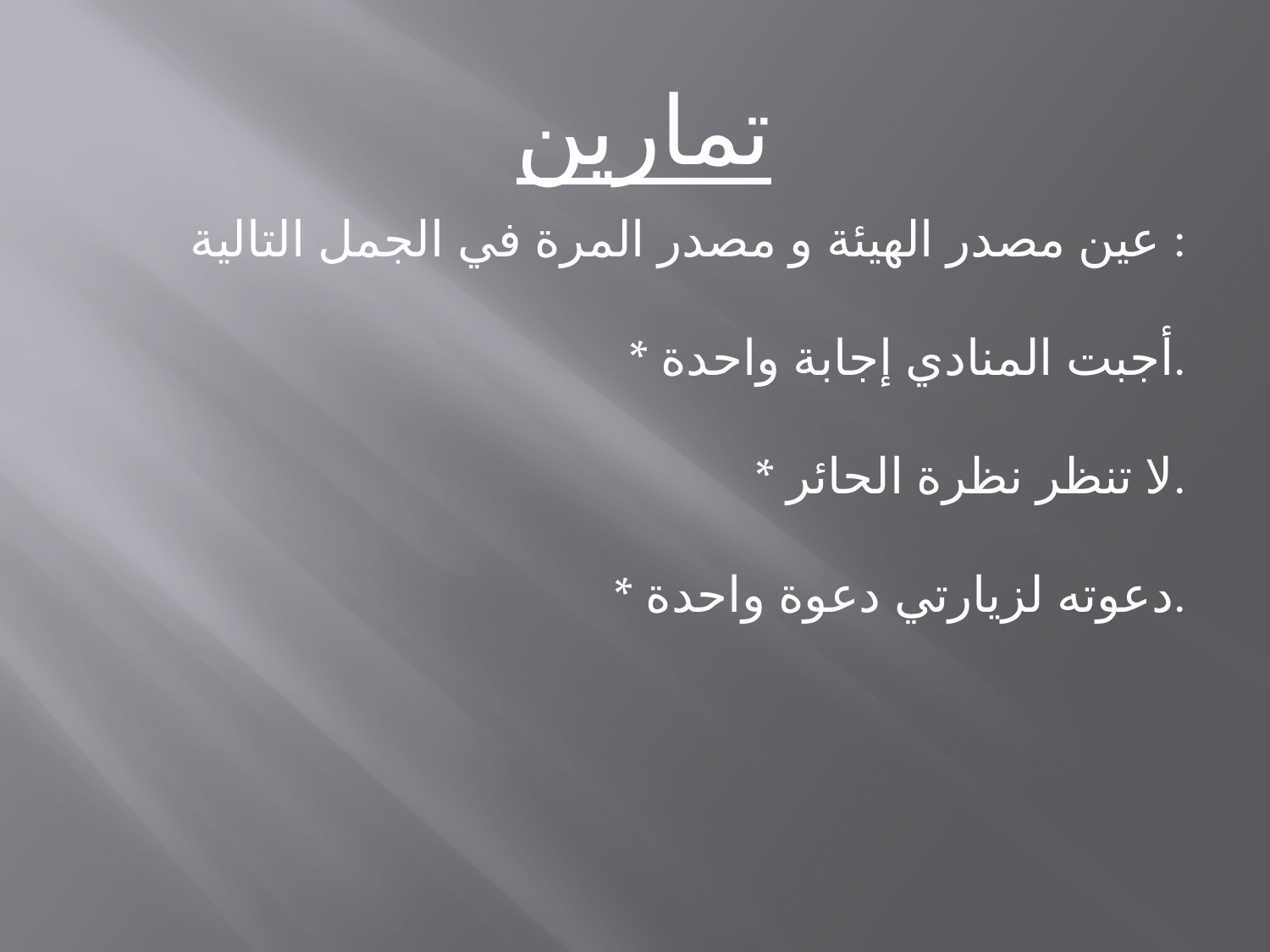

تمارين
عين مصدر الهيئة و مصدر المرة في الجمل التالية :

* أجبت المنادي إجابة واحدة.

* لا تنظر نظرة الحائر.

* دعوته لزيارتي دعوة واحدة.